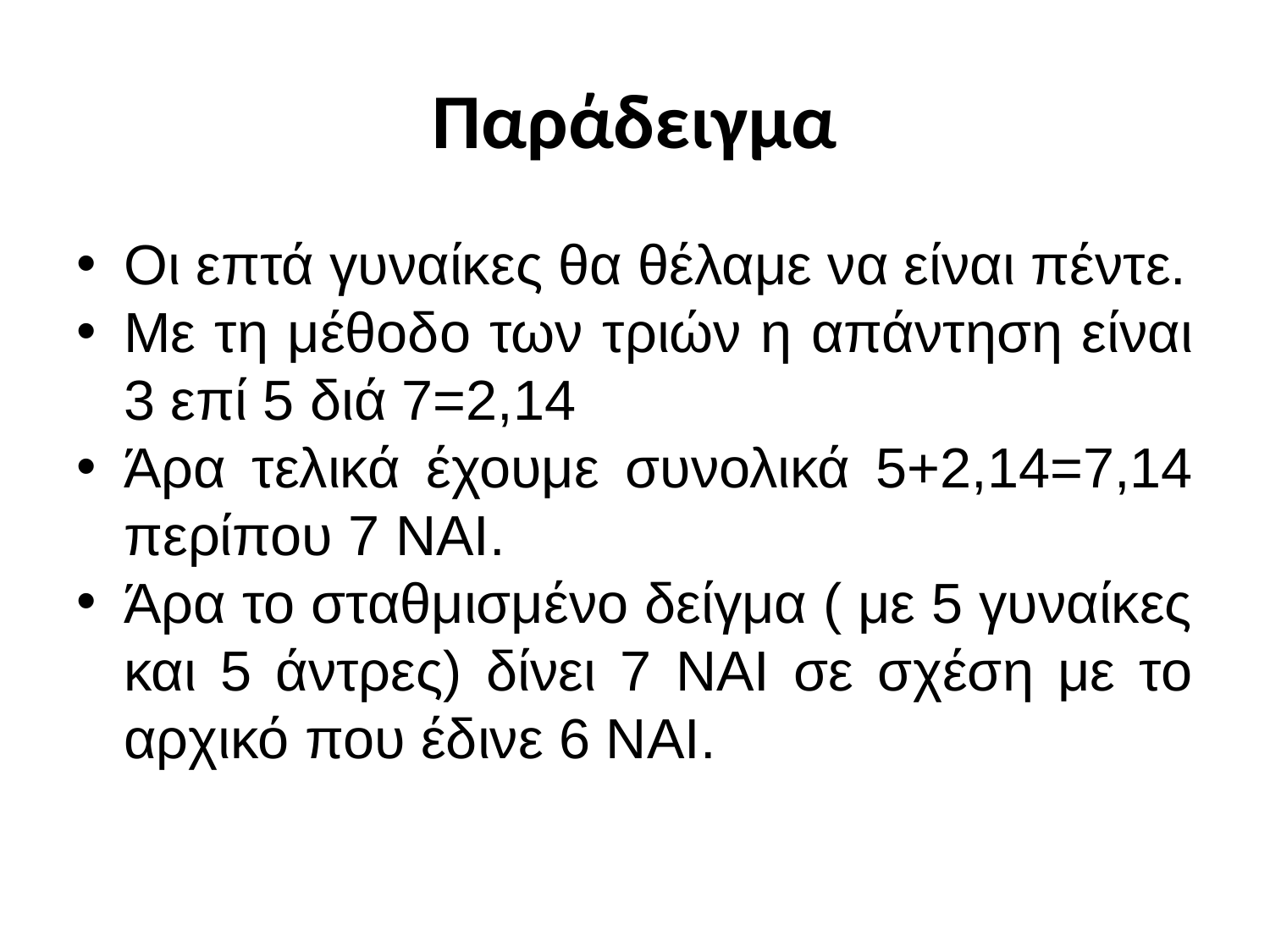

# Παράδειγμα
Οι επτά γυναίκες θα θέλαμε να είναι πέντε.
Με τη μέθοδο των τριών η απάντηση είναι 3 επί 5 διά 7=2,14
Άρα τελικά έχουμε συνολικά 5+2,14=7,14 περίπου 7 ΝΑΙ.
Άρα το σταθμισμένο δείγμα ( με 5 γυναίκες και 5 άντρες) δίνει 7 ΝΑΙ σε σχέση με το αρχικό που έδινε 6 ΝΑΙ.